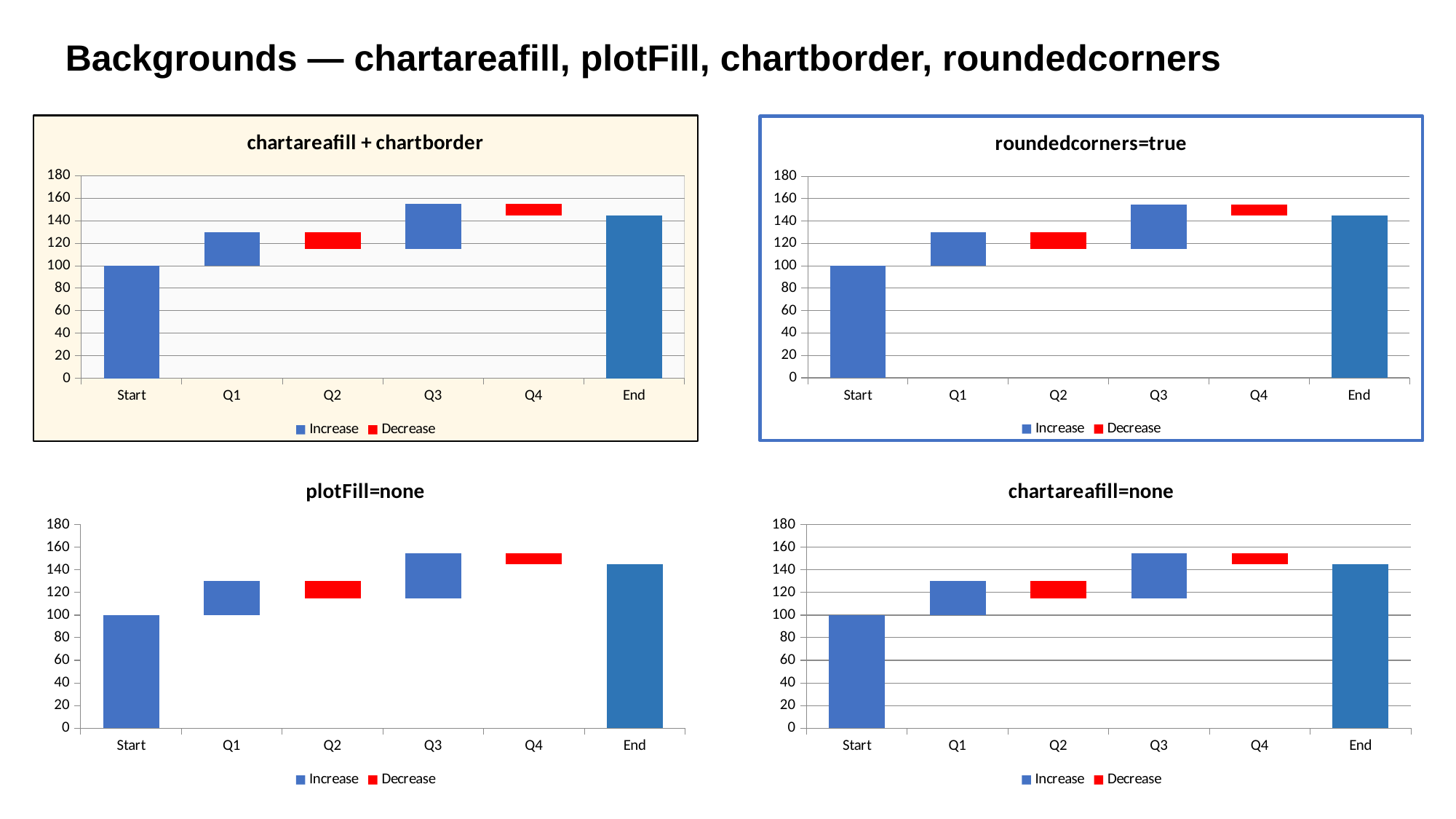

Backgrounds — chartareafill, plotFill, chartborder, roundedcorners

### Chart: chartareafill + chartborder

| Category |  |  |  |
|---|---|---|---|
| Start | 0.0 | 100.0 | 0.0 |
| Q1 | 100.0 | 30.0 | 0.0 |
| Q2 | 115.0 | 0.0 | 15.0 |
| Q3 | 115.0 | 40.0 | 0.0 |
| Q4 | 145.0 | 0.0 | 10.0 |
| End | 0.0 | 145.0 | 0.0 |

### Chart: roundedcorners=true

| Category |  |  |  |
|---|---|---|---|
| Start | 0.0 | 100.0 | 0.0 |
| Q1 | 100.0 | 30.0 | 0.0 |
| Q2 | 115.0 | 0.0 | 15.0 |
| Q3 | 115.0 | 40.0 | 0.0 |
| Q4 | 145.0 | 0.0 | 10.0 |
| End | 0.0 | 145.0 | 0.0 |

### Chart: plotFill=none

| Category |  |  |  |
|---|---|---|---|
| Start | 0.0 | 100.0 | 0.0 |
| Q1 | 100.0 | 30.0 | 0.0 |
| Q2 | 115.0 | 0.0 | 15.0 |
| Q3 | 115.0 | 40.0 | 0.0 |
| Q4 | 145.0 | 0.0 | 10.0 |
| End | 0.0 | 145.0 | 0.0 |

### Chart: chartareafill=none

| Category |  |  |  |
|---|---|---|---|
| Start | 0.0 | 100.0 | 0.0 |
| Q1 | 100.0 | 30.0 | 0.0 |
| Q2 | 115.0 | 0.0 | 15.0 |
| Q3 | 115.0 | 40.0 | 0.0 |
| Q4 | 145.0 | 0.0 | 10.0 |
| End | 0.0 | 145.0 | 0.0 |